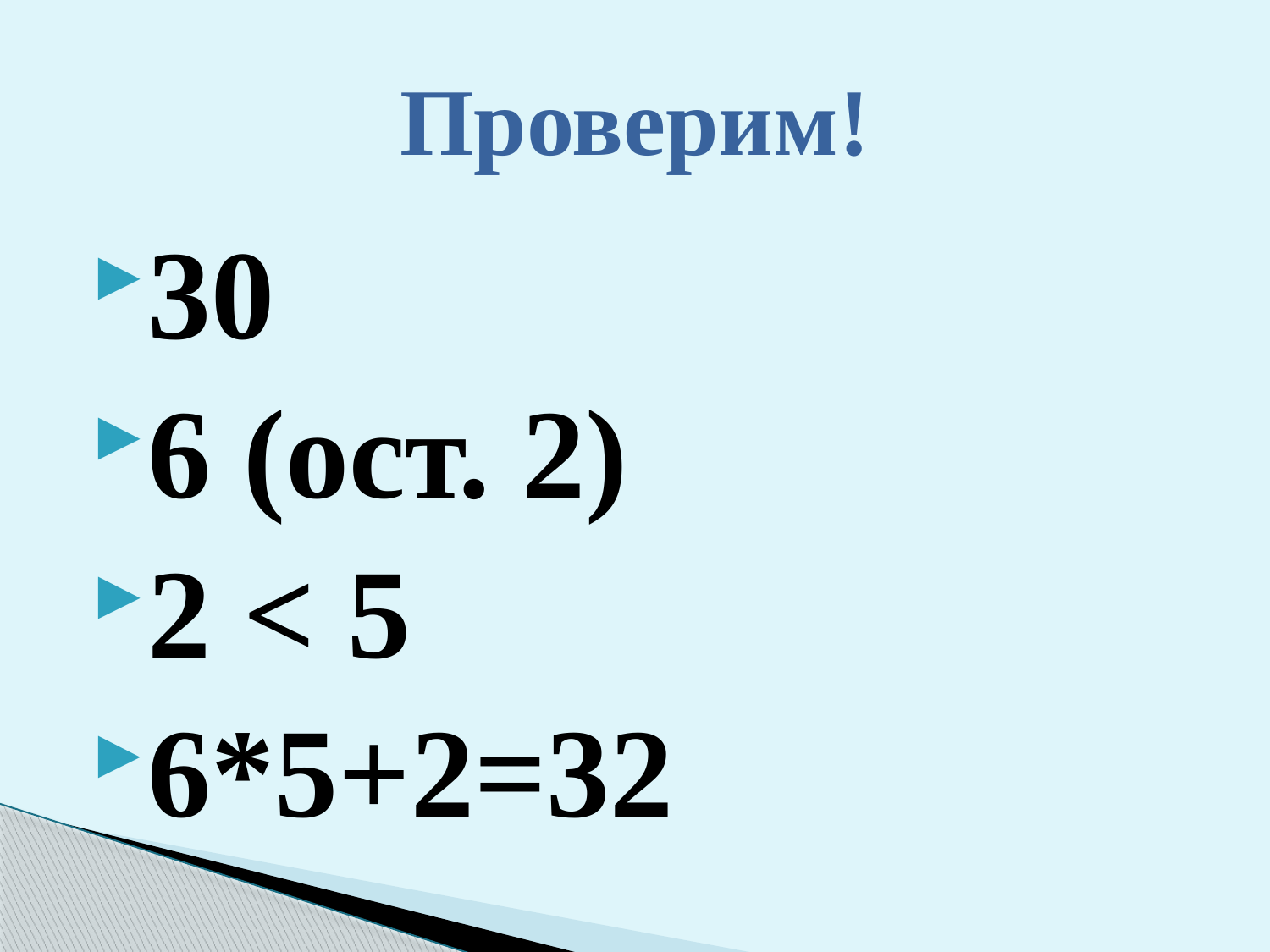

# Проверим!
30
6 (ост. 2)
2 < 5
6*5+2=32